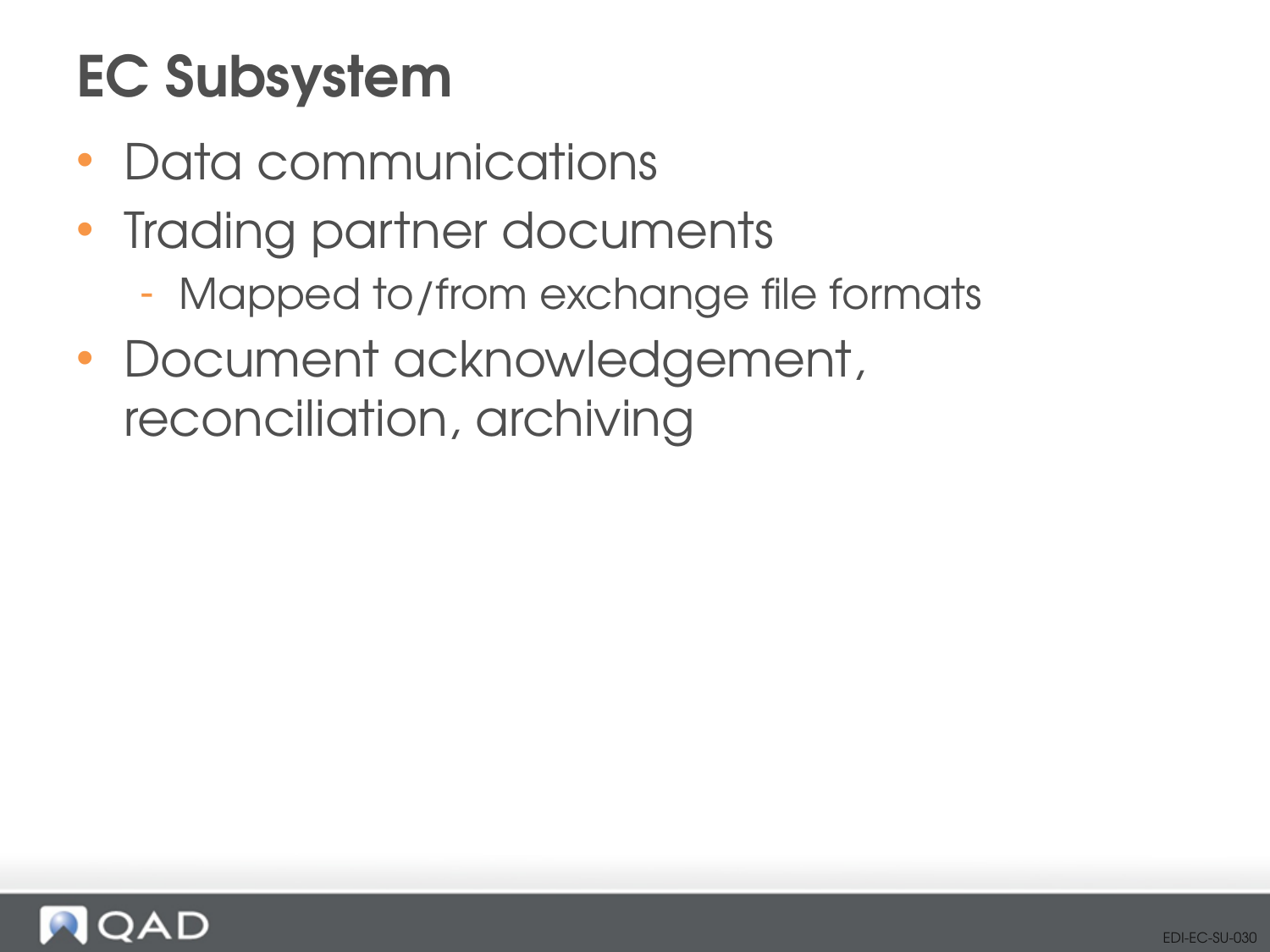

# EC Subsystem
Data communications
Trading partner documents
Mapped to/from exchange file formats
Document acknowledgement, reconciliation, archiving

EDI-EC-SU-030